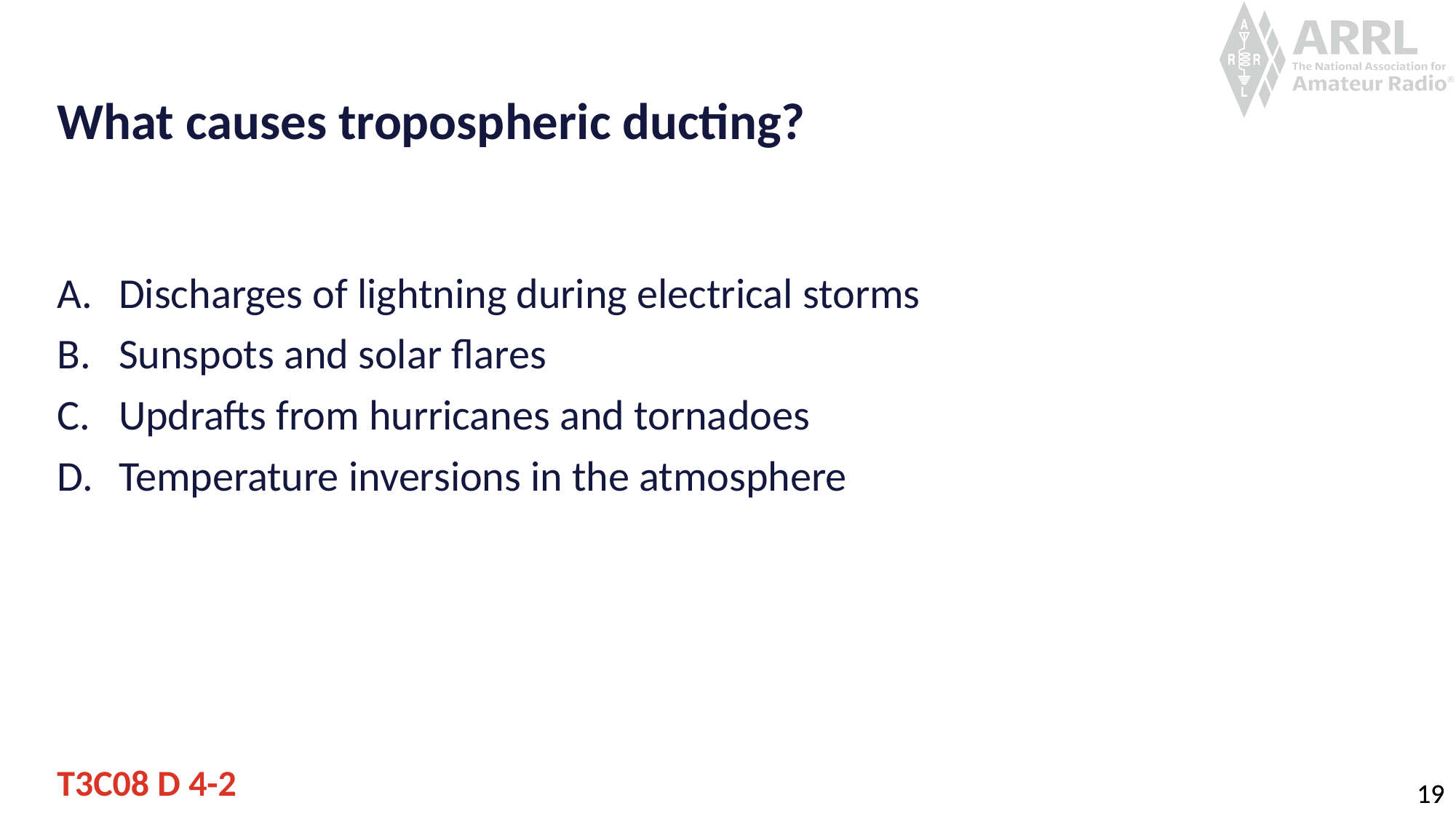

# What causes tropospheric ducting?
Discharges of lightning during electrical storms
Sunspots and solar flares
Updrafts from hurricanes and tornadoes
Temperature inversions in the atmosphere
T3C08 D 4-2